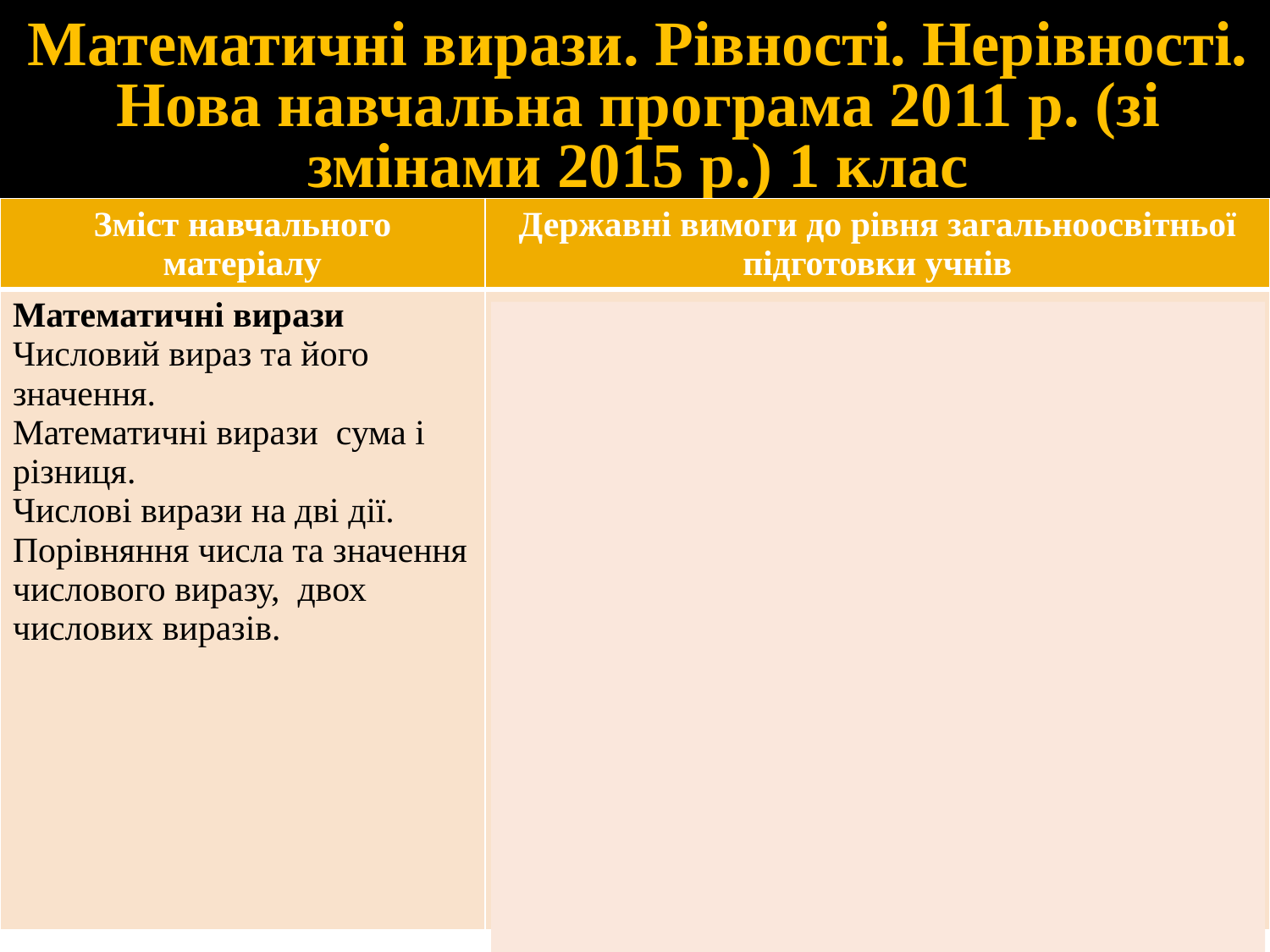

# Математичні вирази. Рівності. Нерівності. Нова навчальна програма 2011 р. (зі змінами 2015 р.) 1 клас
| Зміст навчального матеріалу | Державні вимоги до рівня загальноосвітньої підготовки учнів |
| --- | --- |
| Математичні вирази Числовий вираз та його значення. Математичні вирази сума і різниця. Числові вирази на дві дії. Порівняння числа та значення числового виразу, двох числових виразів. | записує і читає числові вирази, що містять дії додавання або віднімання; обчислює значення числового виразу, що містить одну-дві дії; розуміє, що застосування переставного закону додавання може спростити обчислення суми кількох доданків; порівнює число та числовий вираз; порівнює два числових вирази. |